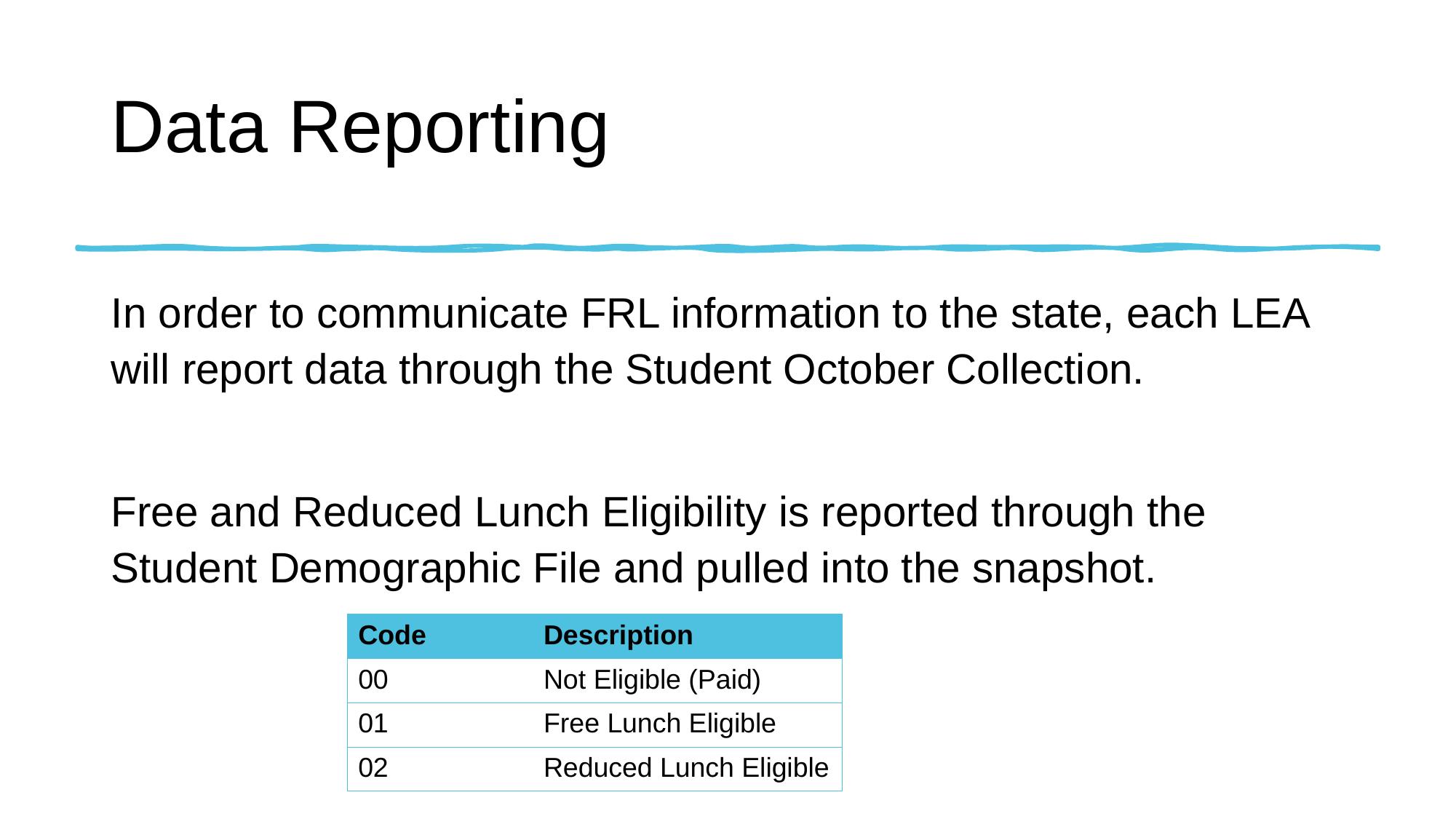

# Data Reporting
In order to communicate FRL information to the state, each LEA will report data through the Student October Collection.

Free and Reduced Lunch Eligibility is reported through the Student Demographic File and pulled into the snapshot.
| Code | Description |
| --- | --- |
| 00 | Not Eligible (Paid) |
| 01 | Free Lunch Eligible |
| 02 | Reduced Lunch Eligible |